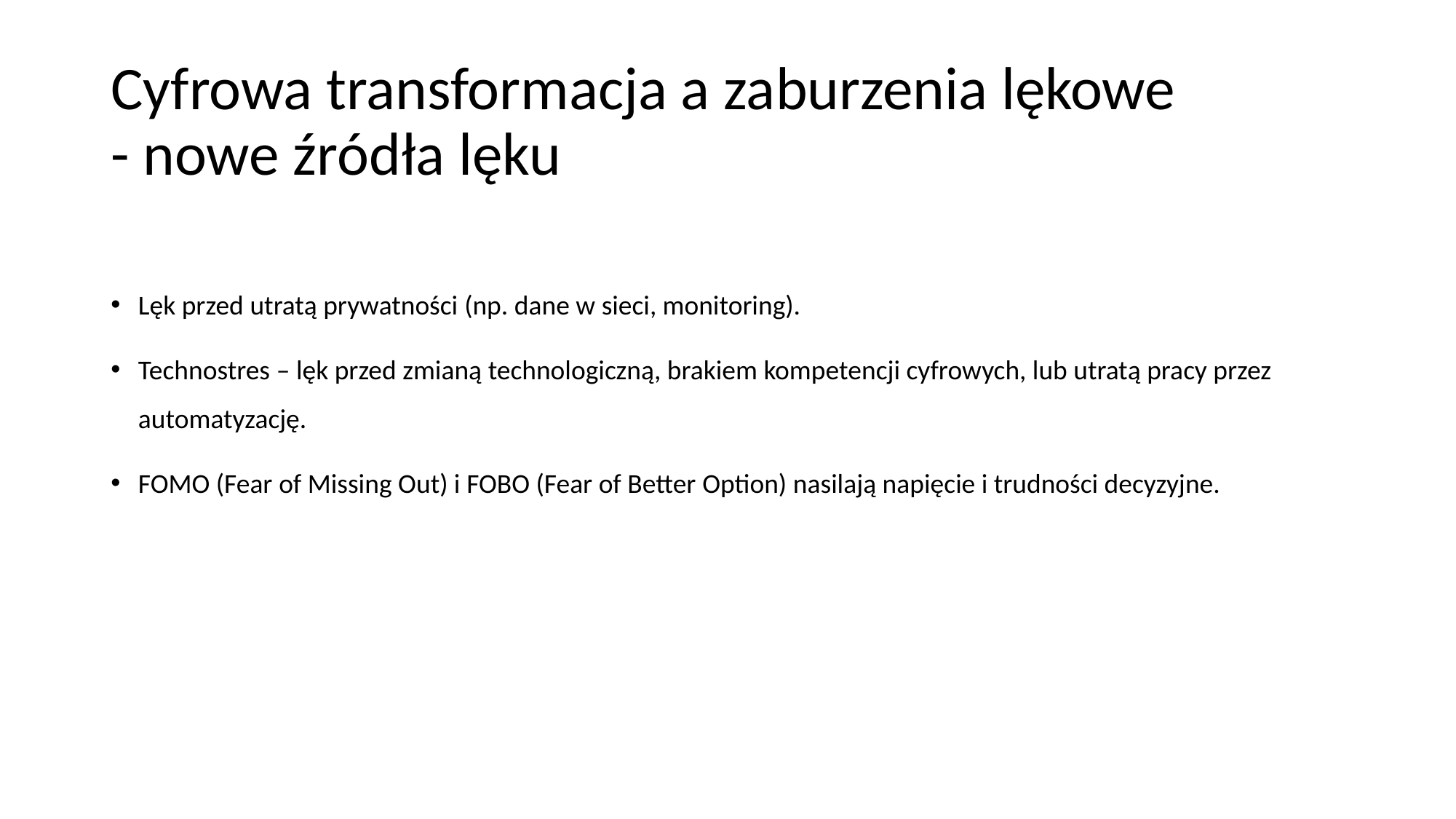

# Cyfrowa transformacja a zaburzenia lękowe - nowe źródła lęku

Lęk przed utratą prywatności (np. dane w sieci, monitoring).
Technostres – lęk przed zmianą technologiczną, brakiem kompetencji cyfrowych, lub utratą pracy przez automatyzację.
FOMO (Fear of Missing Out) i FOBO (Fear of Better Option) nasilają napięcie i trudności decyzyjne.